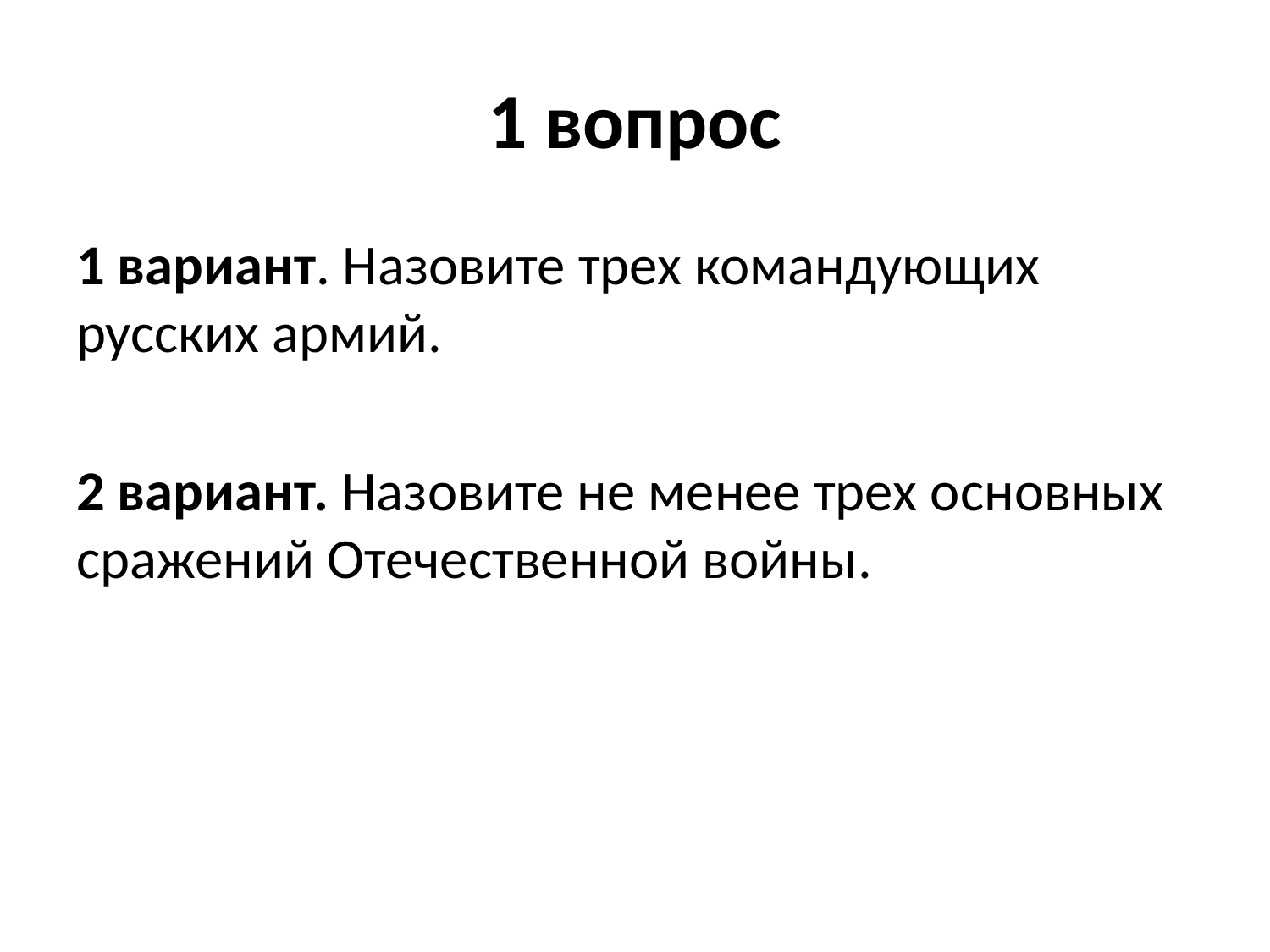

# 1 вопрос
1 вариант. Назовите трех командующих русских армий.

2 вариант. Назовите не менее трех основных сражений Отечественной войны.